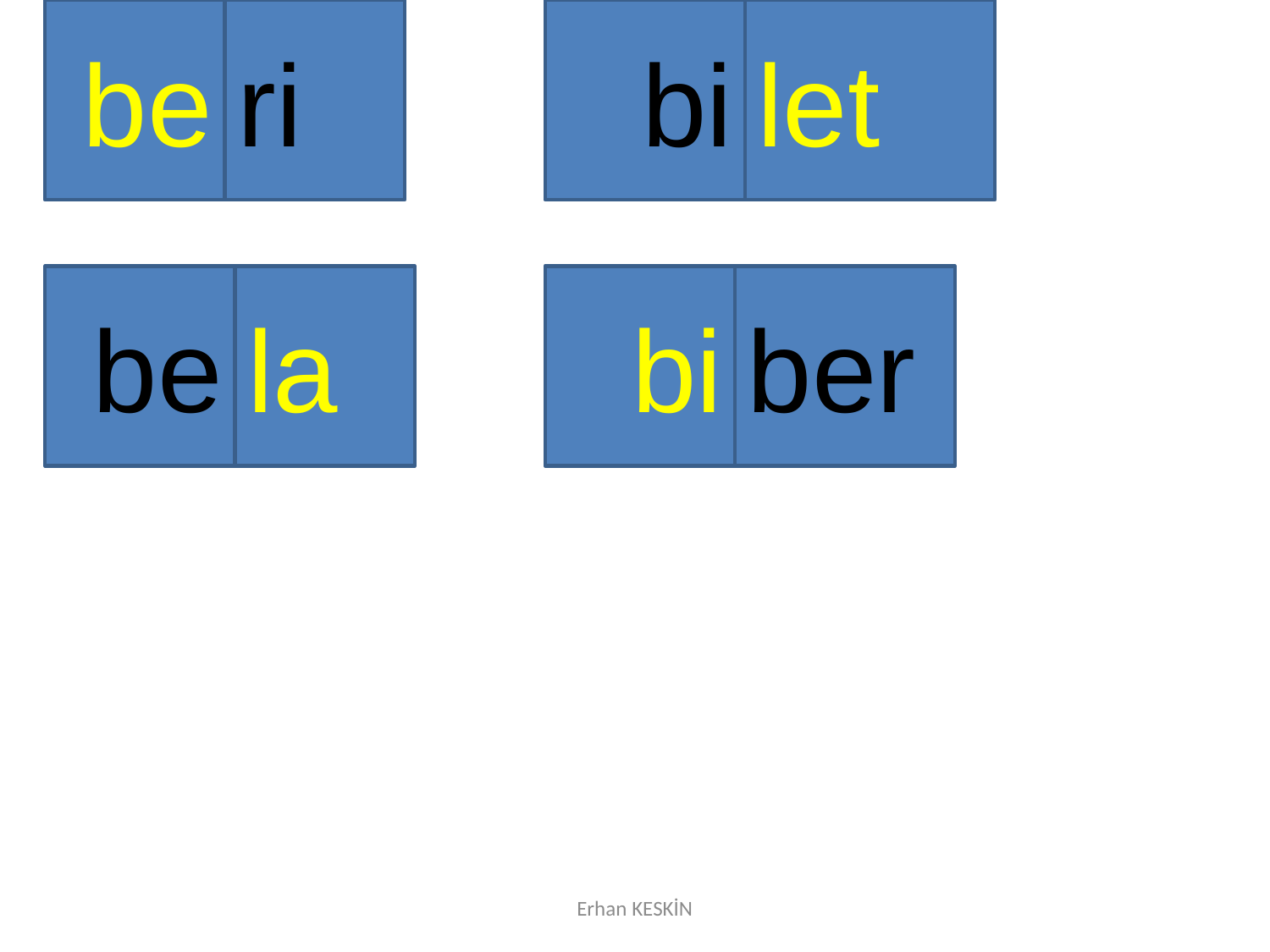

be
ri
bi
let
be
la
bi
ber
Erhan KESKİN